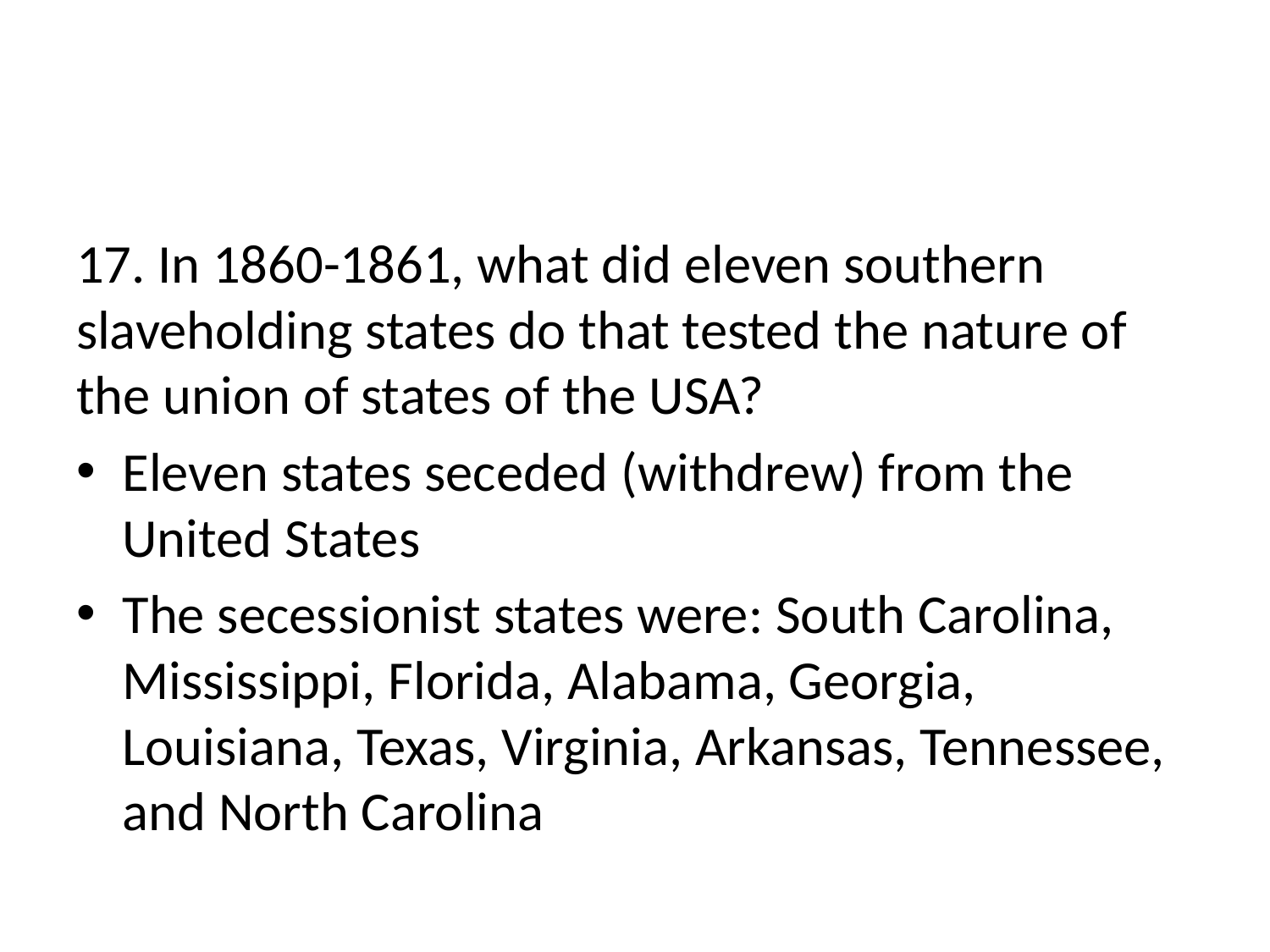

#
17. In 1860-1861, what did eleven southern slaveholding states do that tested the nature of the union of states of the USA?
Eleven states seceded (withdrew) from the United States
The secessionist states were: South Carolina, Mississippi, Florida, Alabama, Georgia, Louisiana, Texas, Virginia, Arkansas, Tennessee, and North Carolina